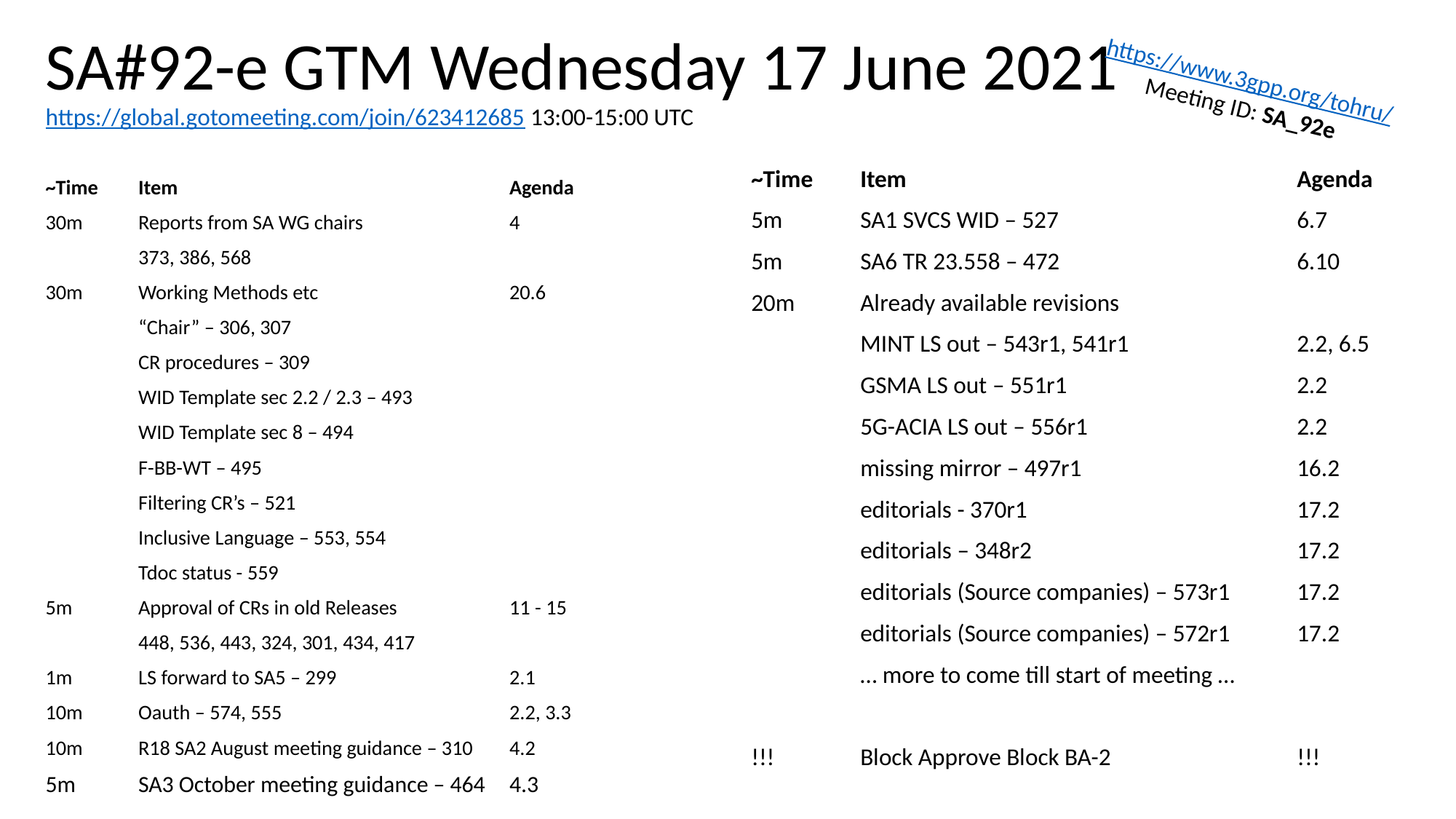

# SA#92-e GTM Wednesday 17 June 2021 https://global.gotomeeting.com/join/623412685 13:00-15:00 UTC
https://www.3gpp.org/tohru/
Meeting ID: SA_92e
~Time	Item				Agenda
5m	SA1 SVCS WID – 527			6.7
5m	SA6 TR 23.558 – 472			6.10
20m	Already available revisions
	MINT LS out – 543r1, 541r1		2.2, 6.5
	GSMA LS out – 551r1			2.2
	5G-ACIA LS out – 556r1		2.2
	missing mirror – 497r1		16.2
	editorials - 370r1			17.2
	editorials – 348r2			17.2
	editorials (Source companies) – 573r1	17.2
	editorials (Source companies) – 572r1	17.2
	… more to come till start of meeting …

!!!	Block Approve Block BA-2		!!!
~Time	Item				Agenda
30m	Reports from SA WG chairs		4
	373, 386, 568
30m	Working Methods etc			20.6
	“Chair” – 306, 307
	CR procedures – 309
	WID Template sec 2.2 / 2.3 – 493
	WID Template sec 8 – 494
	F-BB-WT – 495
	Filtering CR’s – 521
	Inclusive Language – 553, 554
	Tdoc status - 559
5m	Approval of CRs in old Releases		11 - 15
	448, 536, 443, 324, 301, 434, 417
1m	LS forward to SA5 – 299		2.1
10m	Oauth – 574, 555			2.2, 3.3
10m	R18 SA2 August meeting guidance – 310	4.2
5m	SA3 October meeting guidance – 464	4.3